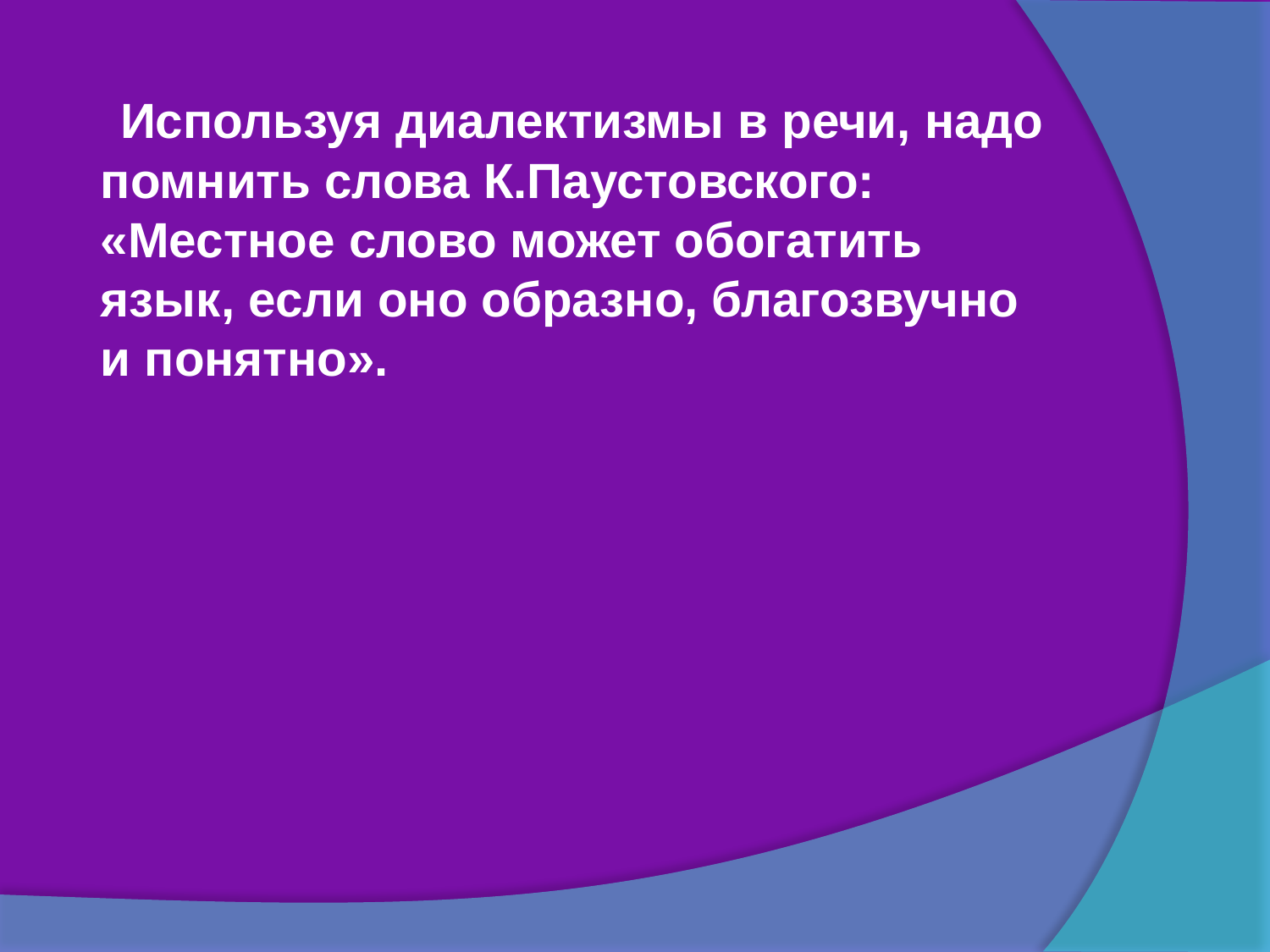

Используя диалектизмы в речи, надо помнить слова К.Паустовского: «Местное слово может обогатить язык, если оно образно, благозвучно и понятно».